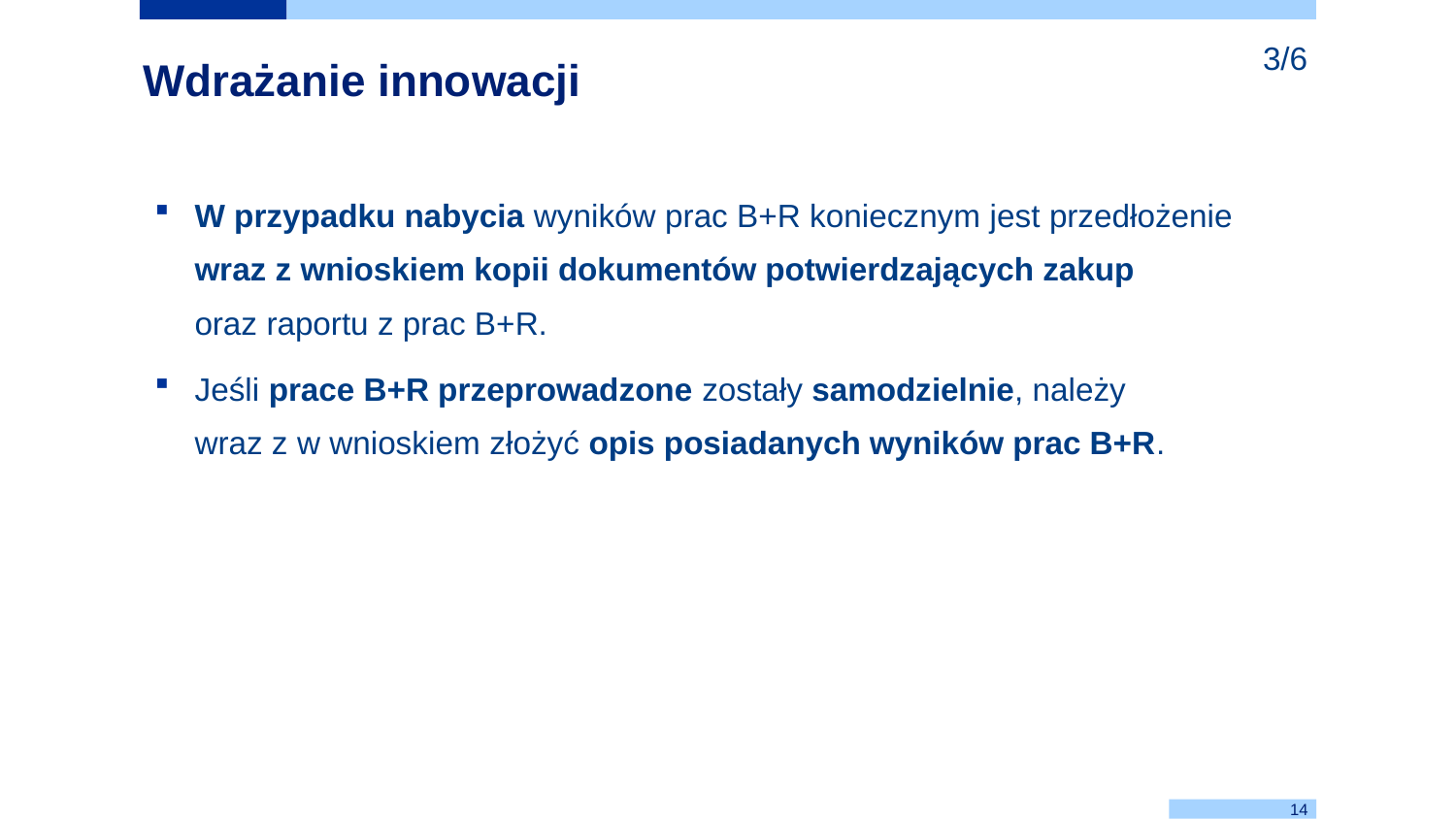

3/6
Wdrażanie innowacji
W przypadku nabycia wyników prac B+R koniecznym jest przedłożenie wraz z wnioskiem kopii dokumentów potwierdzających zakup
oraz raportu z prac B+R.
Jeśli prace B+R przeprowadzone zostały samodzielnie, należy
wraz z w wnioskiem złożyć opis posiadanych wyników prac B+R.

14